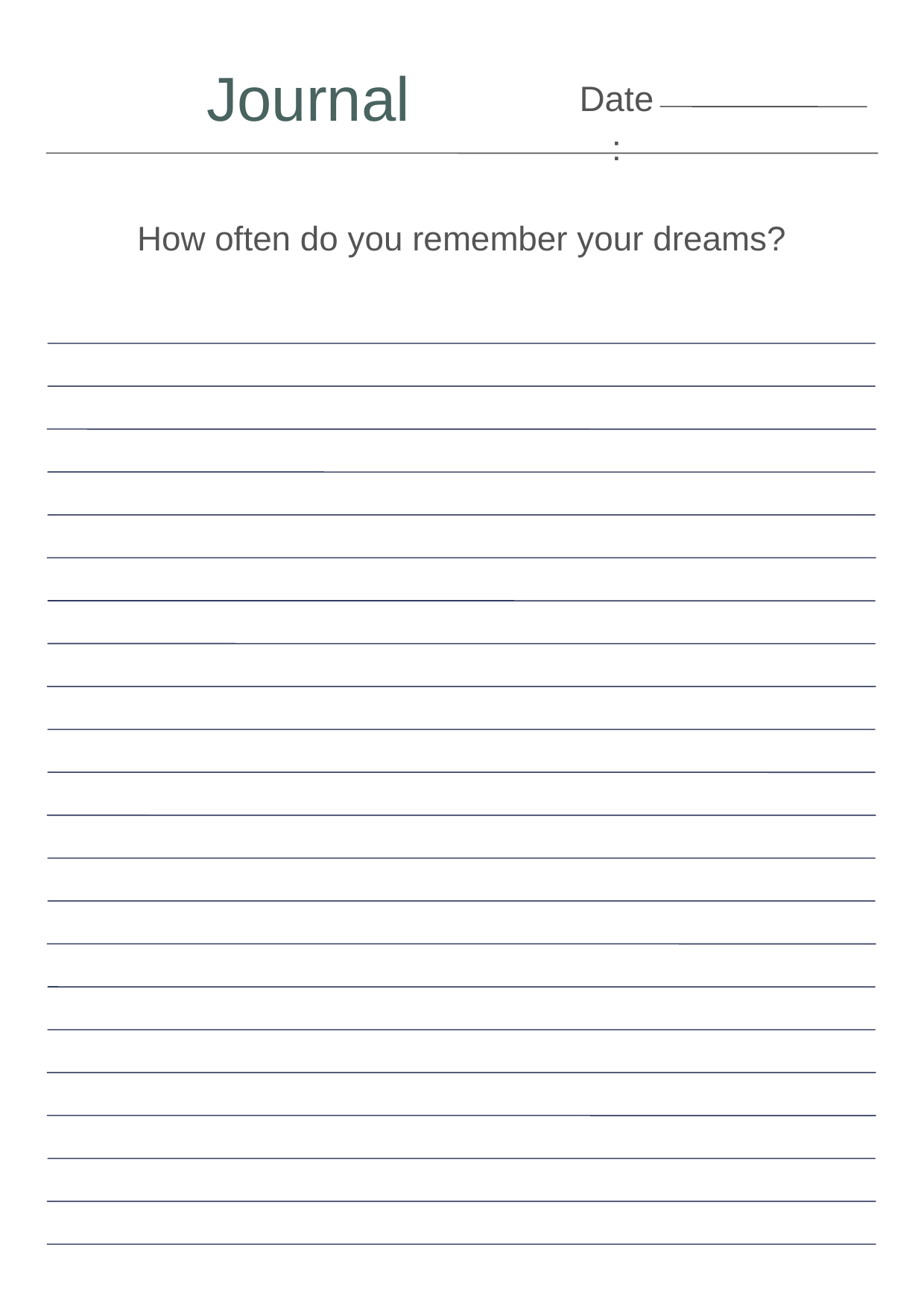

Journal
Date:

How often do you remember your dreams?